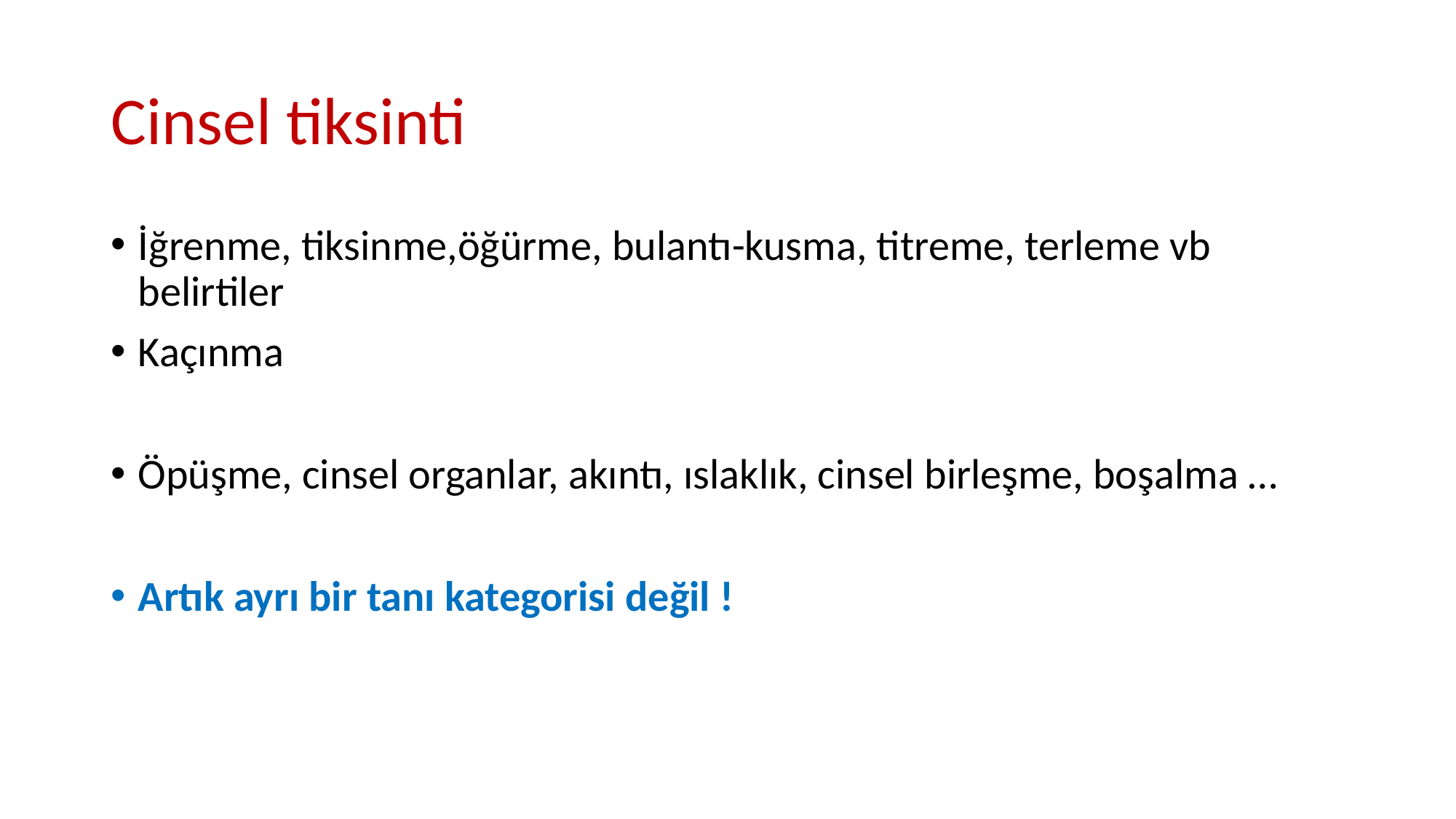

# Cinsel tiksinti
İğrenme, tiksinme,öğürme, bulantı-kusma, titreme, terleme vb belirtiler
Kaçınma

Öpüşme, cinsel organlar, akıntı, ıslaklık, cinsel birleşme, boşalma …

Artık ayrı bir tanı kategorisi değil !